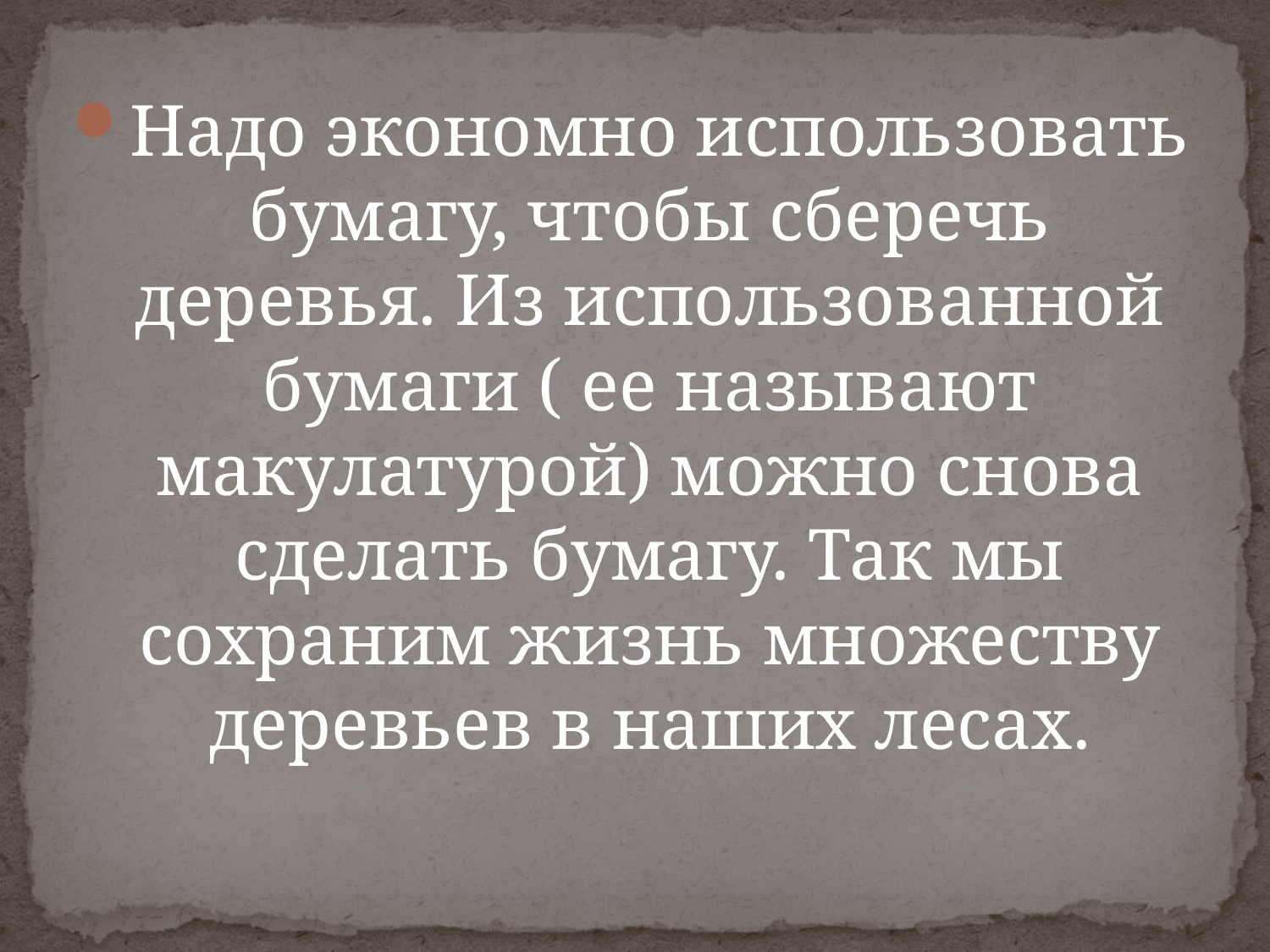

#
Надо экономно использовать бумагу, чтобы сберечь деревья. Из использованной бумаги ( ее называют макулатурой) можно снова сделать бумагу. Так мы сохраним жизнь множеству деревьев в наших лесах.